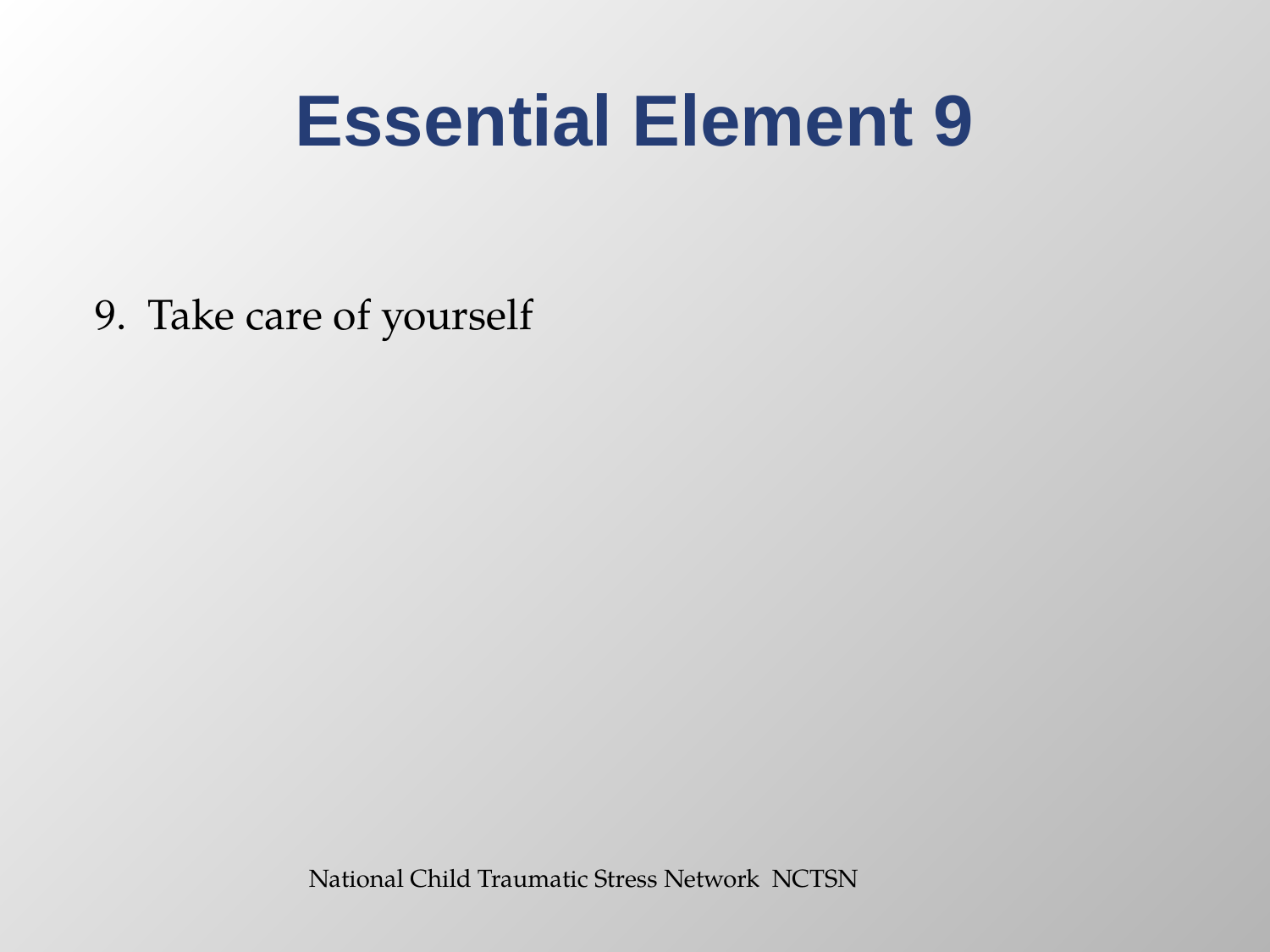

# Essential Element 9

9.  Take care of yourself
National Child Traumatic Stress Network  NCTSN